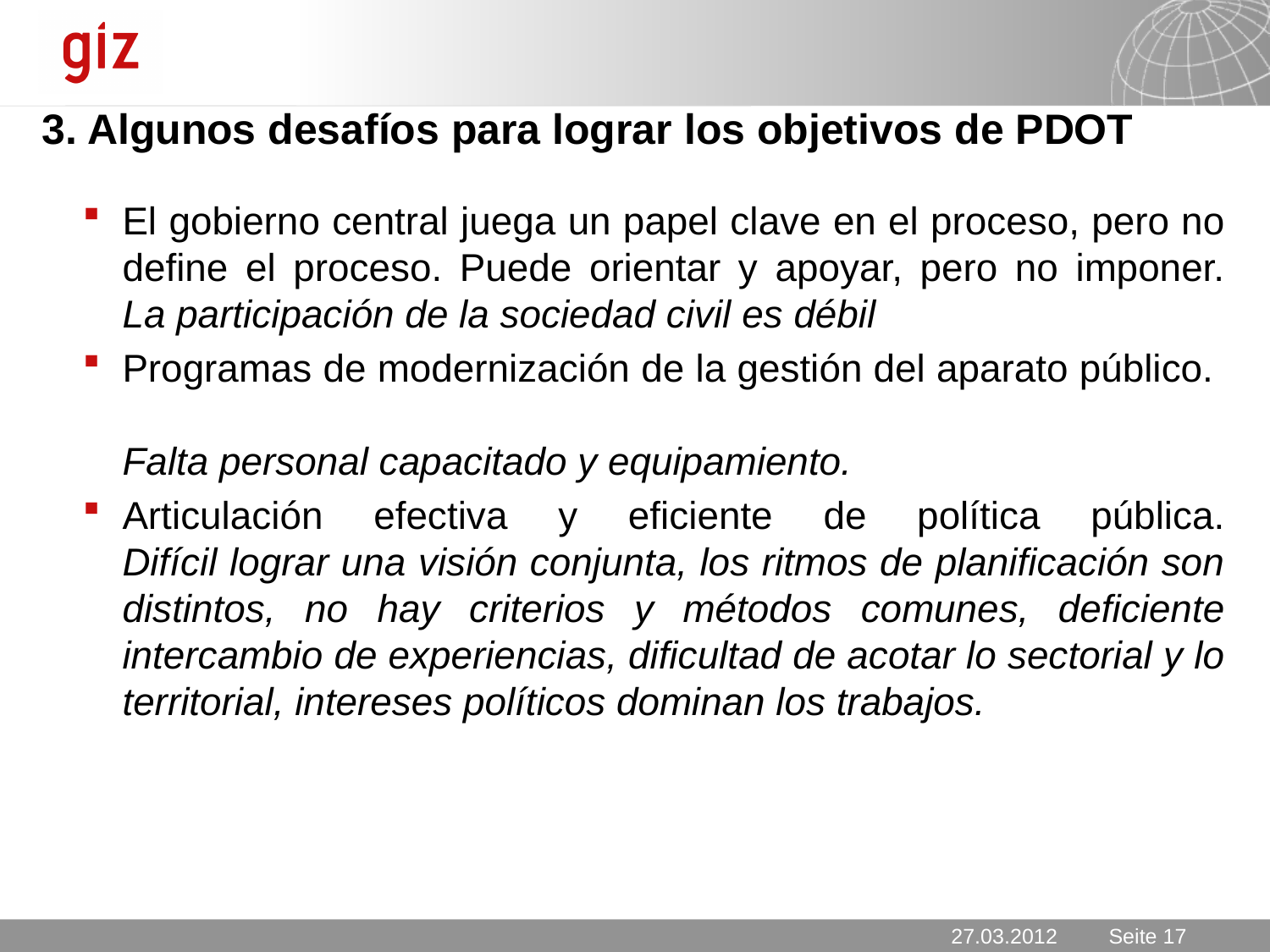

# 3. Algunos desafíos para lograr los objetivos de PDOT
El gobierno central juega un papel clave en el proceso, pero no define el proceso. Puede orientar y apoyar, pero no imponer.
La participación de la sociedad civil es débil
Programas de modernización de la gestión del aparato público.
Falta personal capacitado y equipamiento.
Articulación efectiva y eficiente de política pública.
Difícil lograr una visión conjunta, los ritmos de planificación son distintos, no hay criterios y métodos comunes, deficiente intercambio de experiencias, dificultad de acotar lo sectorial y lo territorial, intereses políticos dominan los trabajos.

27.03.2012